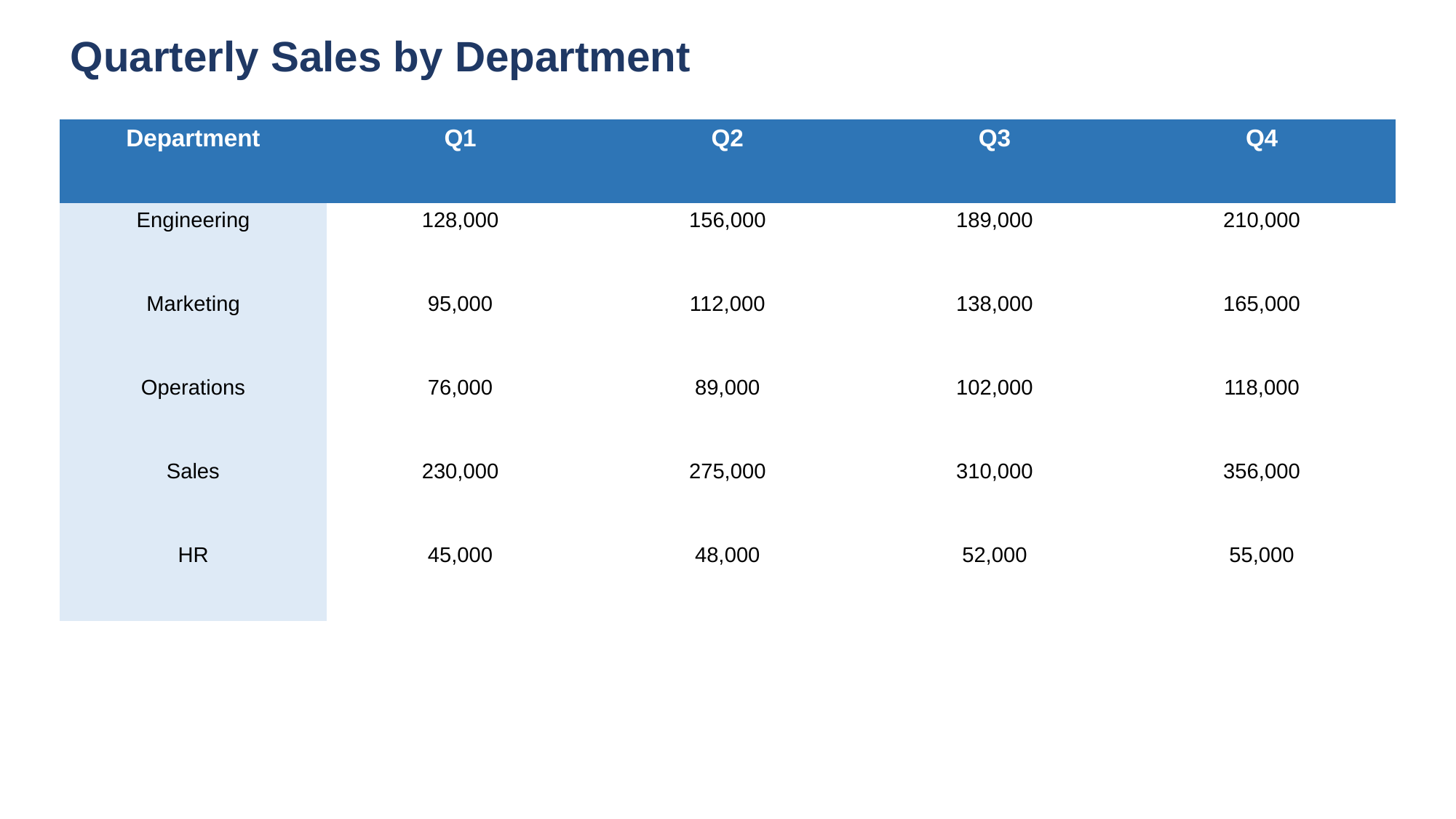

Quarterly Sales by Department
| Department | Q1 | Q2 | Q3 | Q4 |
| --- | --- | --- | --- | --- |
| Engineering | 128,000 | 156,000 | 189,000 | 210,000 |
| Marketing | 95,000 | 112,000 | 138,000 | 165,000 |
| Operations | 76,000 | 89,000 | 102,000 | 118,000 |
| Sales | 230,000 | 275,000 | 310,000 | 356,000 |
| HR | 45,000 | 48,000 | 52,000 | 55,000 |